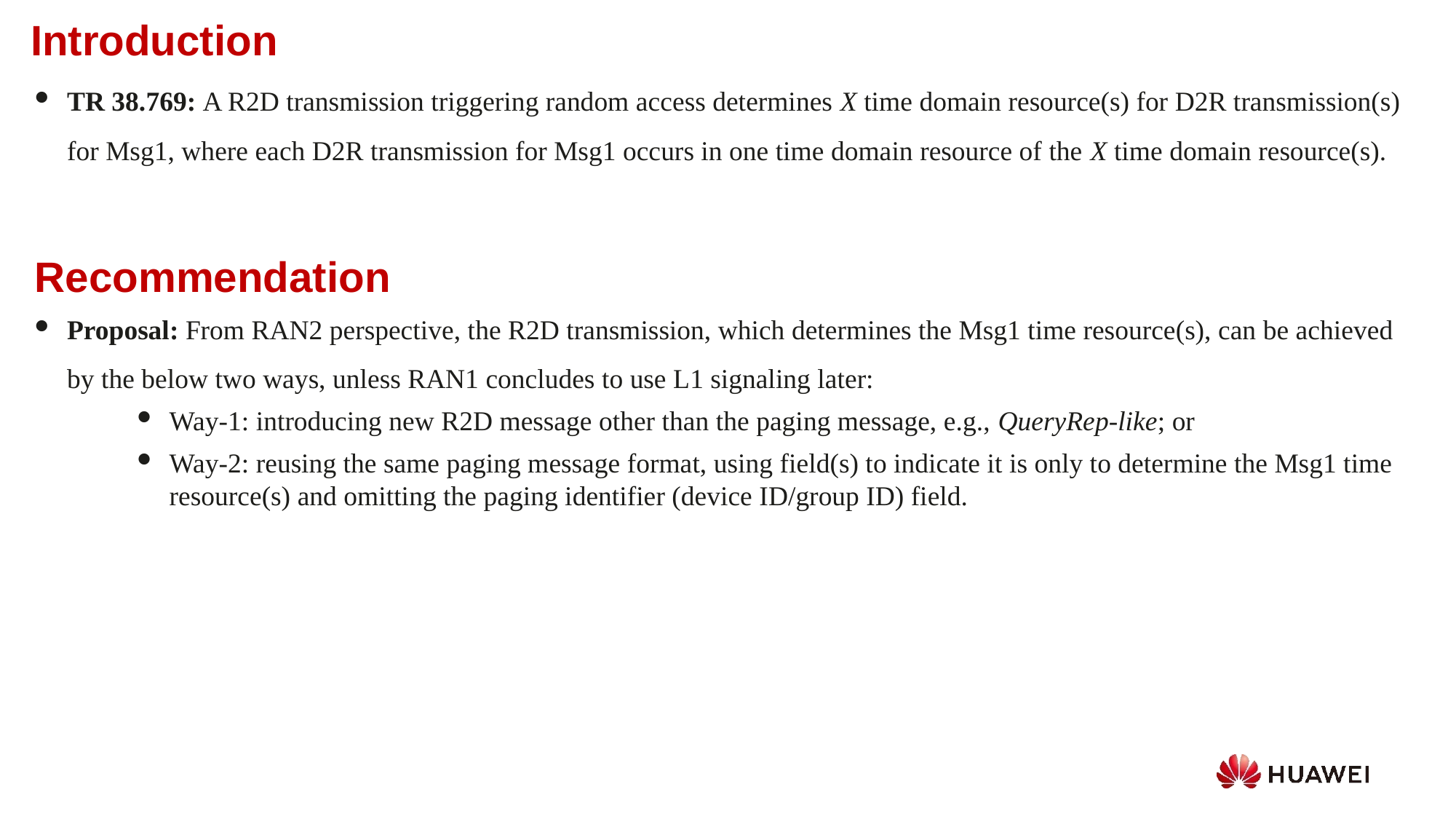

Introduction

TR 38.769: A R2D transmission triggering random access determines X time domain resource(s) for D2R transmission(s) for Msg1, where each D2R transmission for Msg1 occurs in one time domain resource of the X time domain resource(s).

Proposal: From RAN2 perspective, the R2D transmission, which determines the Msg1 time resource(s), can be achieved by the below two ways, unless RAN1 concludes to use L1 signaling later:
Way-1: introducing new R2D message other than the paging message, e.g., QueryRep-like; or
Way-2: reusing the same paging message format, using field(s) to indicate it is only to determine the Msg1 time resource(s) and omitting the paging identifier (device ID/group ID) field.

Recommendation